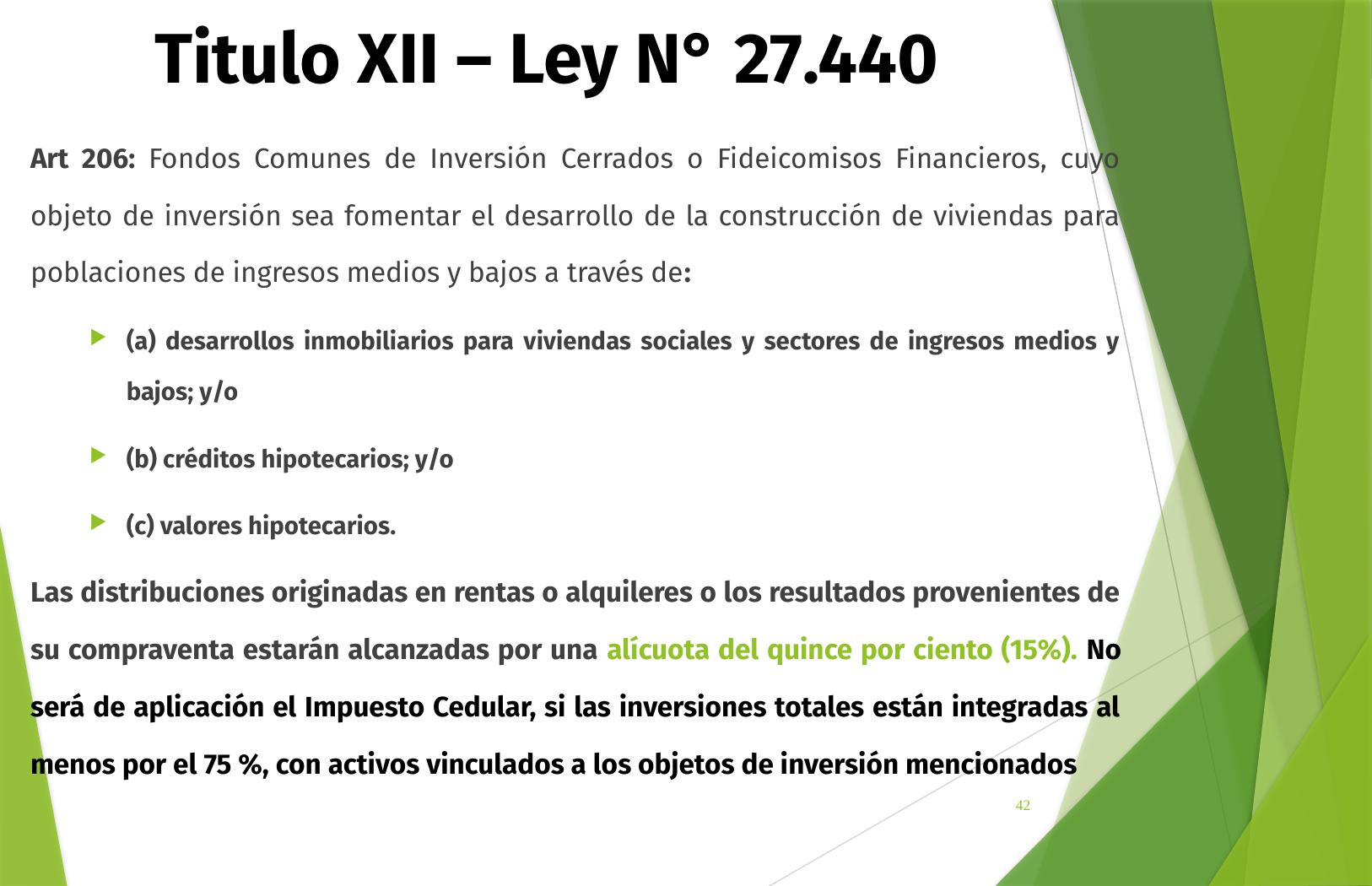

# Titulo XII – Ley N° 27.440
Art 206: Fondos Comunes de Inversión Cerrados o Fideicomisos Financieros, cuyo objeto de inversión sea fomentar el desarrollo de la construcción de viviendas para poblaciones de ingresos medios y bajos a través de:
(a) desarrollos inmobiliarios para viviendas sociales y sectores de ingresos medios y bajos; y/o
(b) créditos hipotecarios; y/o
(c) valores hipotecarios.
Las distribuciones originadas en rentas o alquileres o los resultados provenientes de su compraventa estarán alcanzadas por una alícuota del quince por ciento (15%). No será de aplicación el Impuesto Cedular, si las inversiones totales están integradas al menos por el 75 %, con activos vinculados a los objetos de inversión mencionados
42